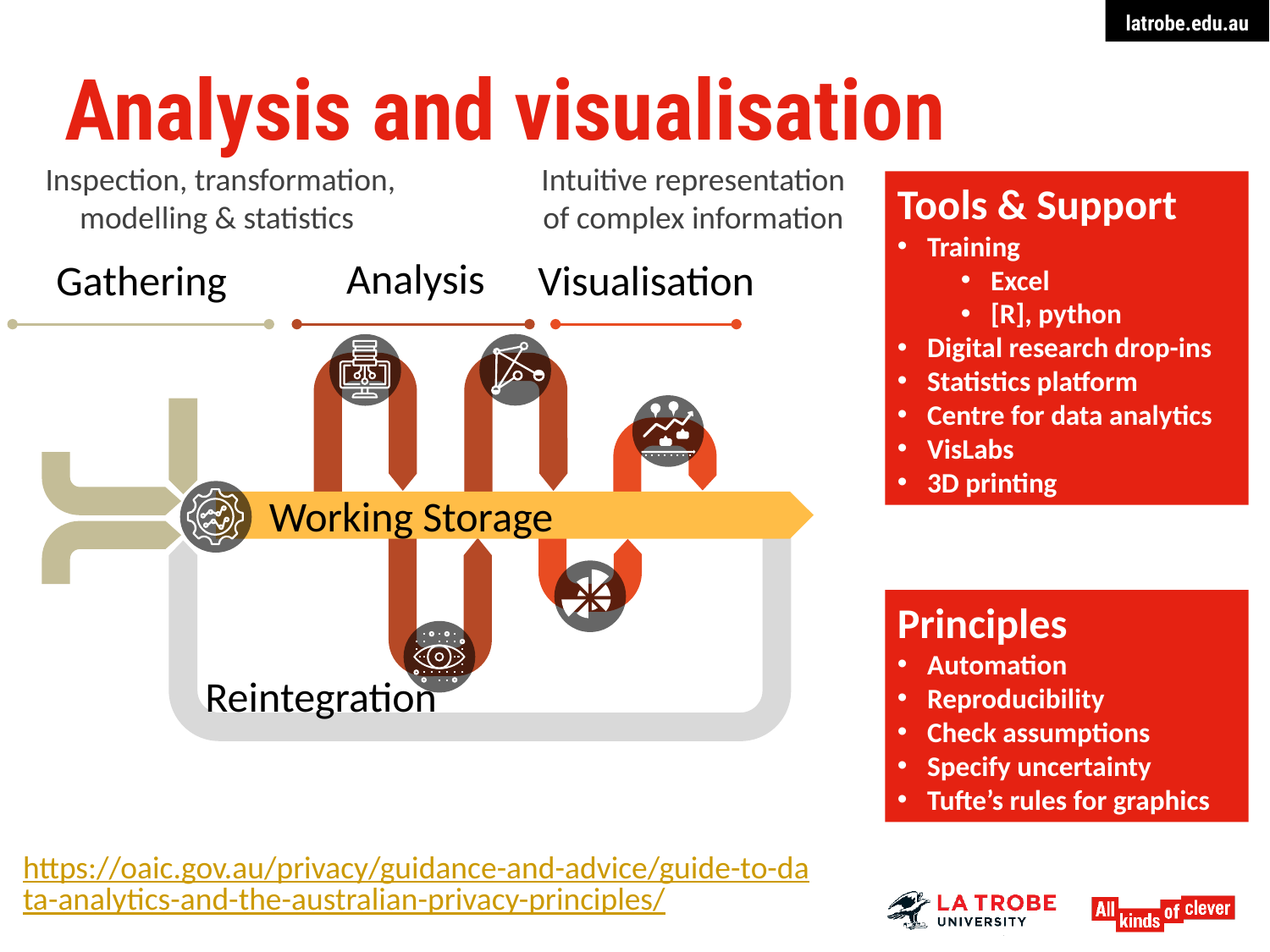

# Analysis and visualisation
Intuitive representation of complex information
Inspection, transformation, modelling & statistics
Tools & Support
Training
Excel
[R], python
Digital research drop-ins
Statistics platform
Centre for data analytics
VisLabs
3D printing
Analysis

Gathering

Visualisation

Working Storage

Reintegration
Principles
Automation
Reproducibility
Check assumptions
Specify uncertainty
Tufte’s rules for graphics
https://oaic.gov.au/privacy/guidance-and-advice/guide-to-data-analytics-and-the-australian-privacy-principles/